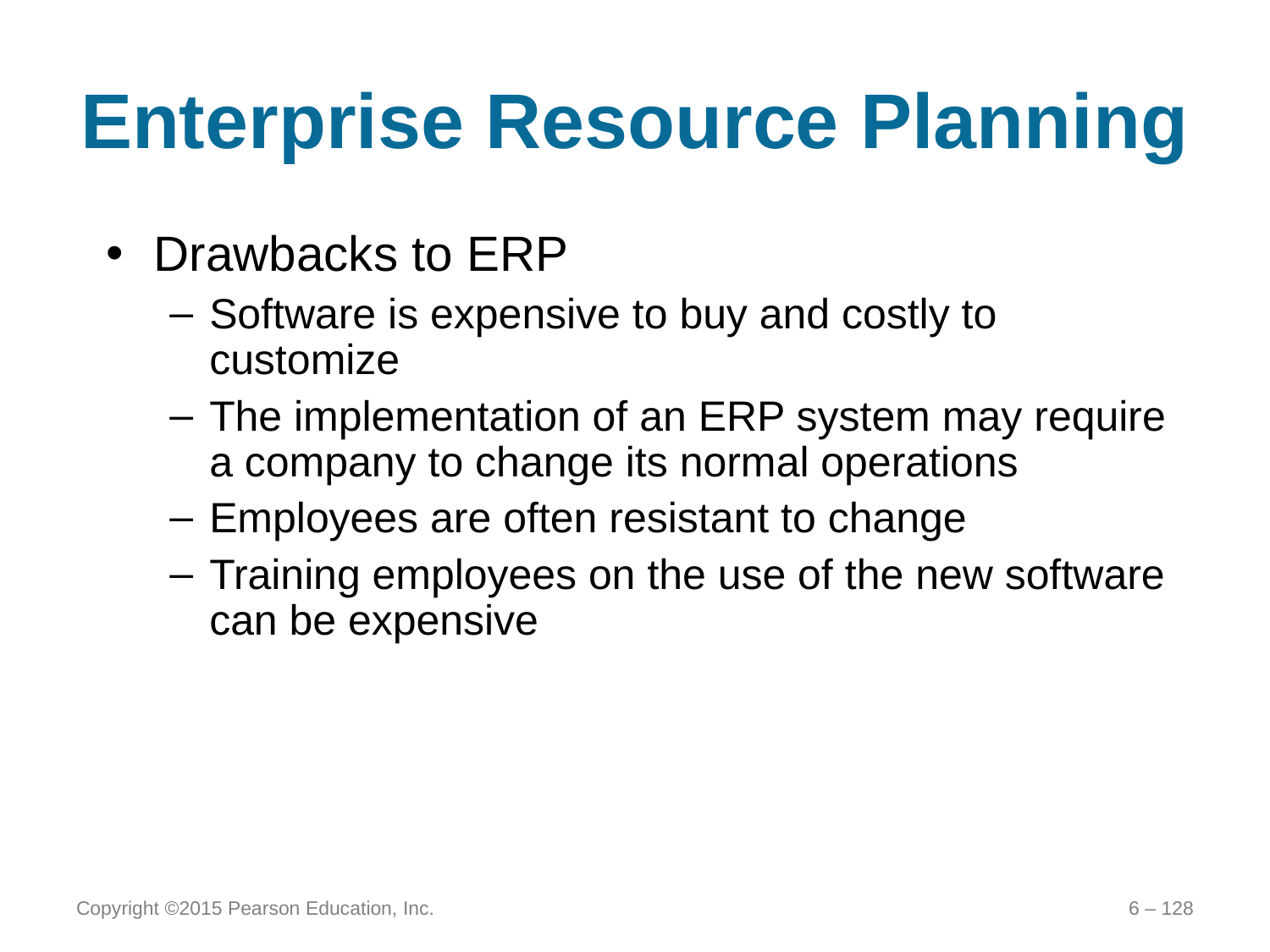

# Enterprise Resource Planning
Drawbacks to ERP
Software is expensive to buy and costly to customize
The implementation of an ERP system may require a company to change its normal operations
Employees are often resistant to change
Training employees on the use of the new software can be expensive
Copyright ©2015 Pearson Education, Inc.
6 – 128